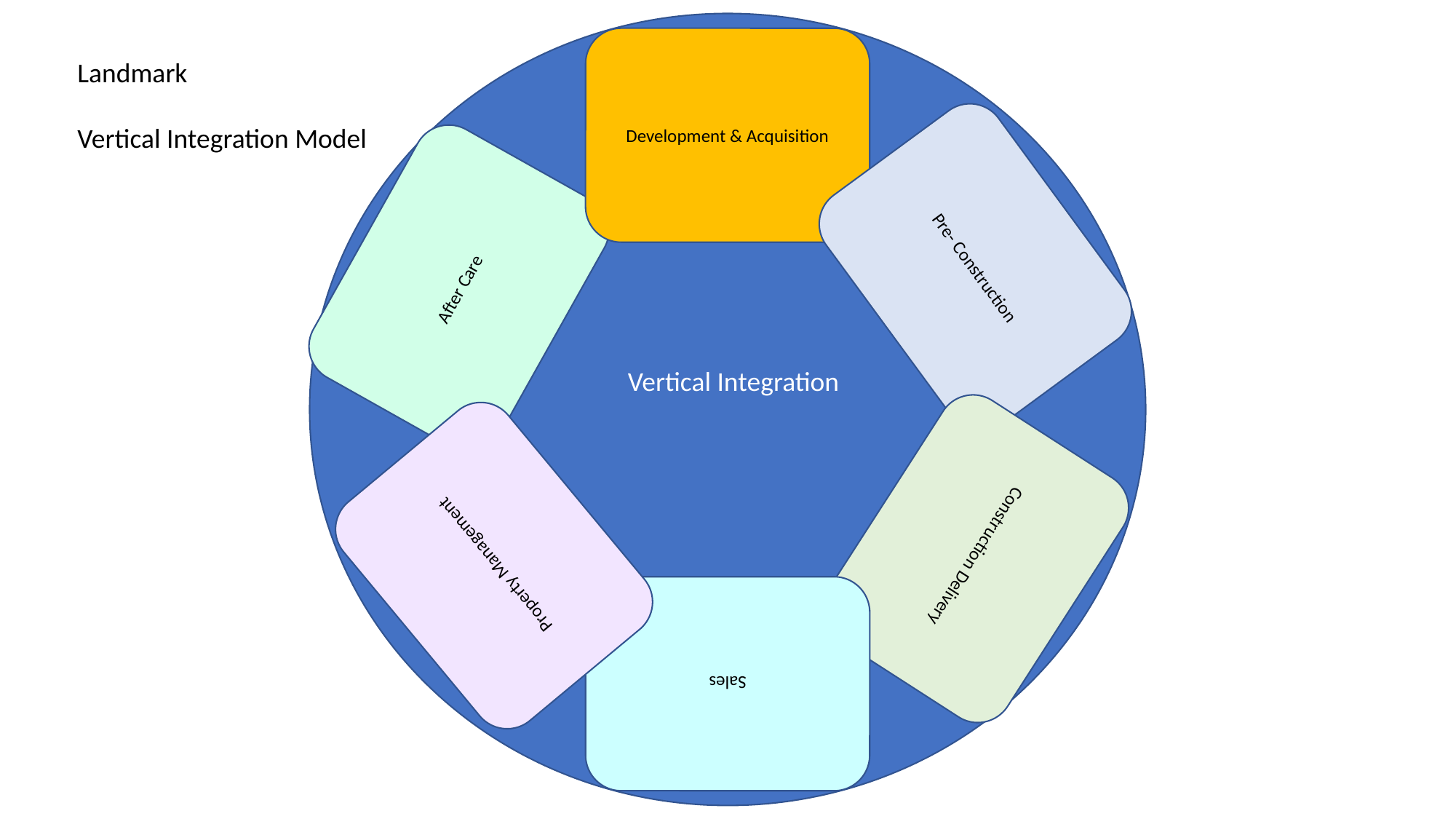

Development & Acquisition
Landmark

Vertical Integration Model
Pre- Construction
After Care
Vertical Integration
Construction Delivery
Property Management
Sales